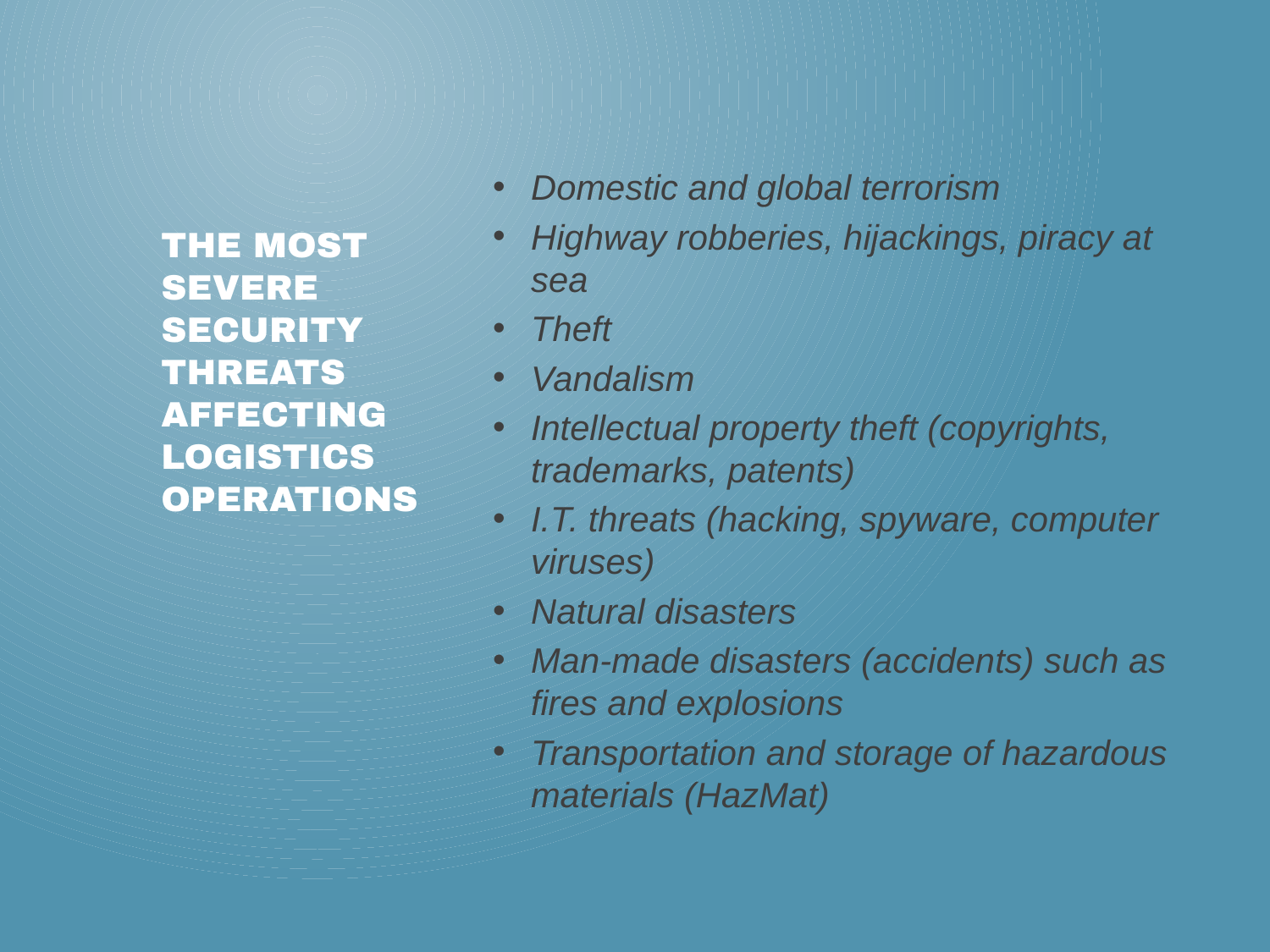

Domestic and global terrorism
Highway robberies, hijackings, piracy at sea
Theft
Vandalism
Intellectual property theft (copyrights, trademarks, patents)
I.T. threats (hacking, spyware, computer viruses)
Natural disasters
Man-made disasters (accidents) such as fires and explosions
Transportation and storage of hazardous materials (HazMat)

# The most severe security threats affecting logistics operations